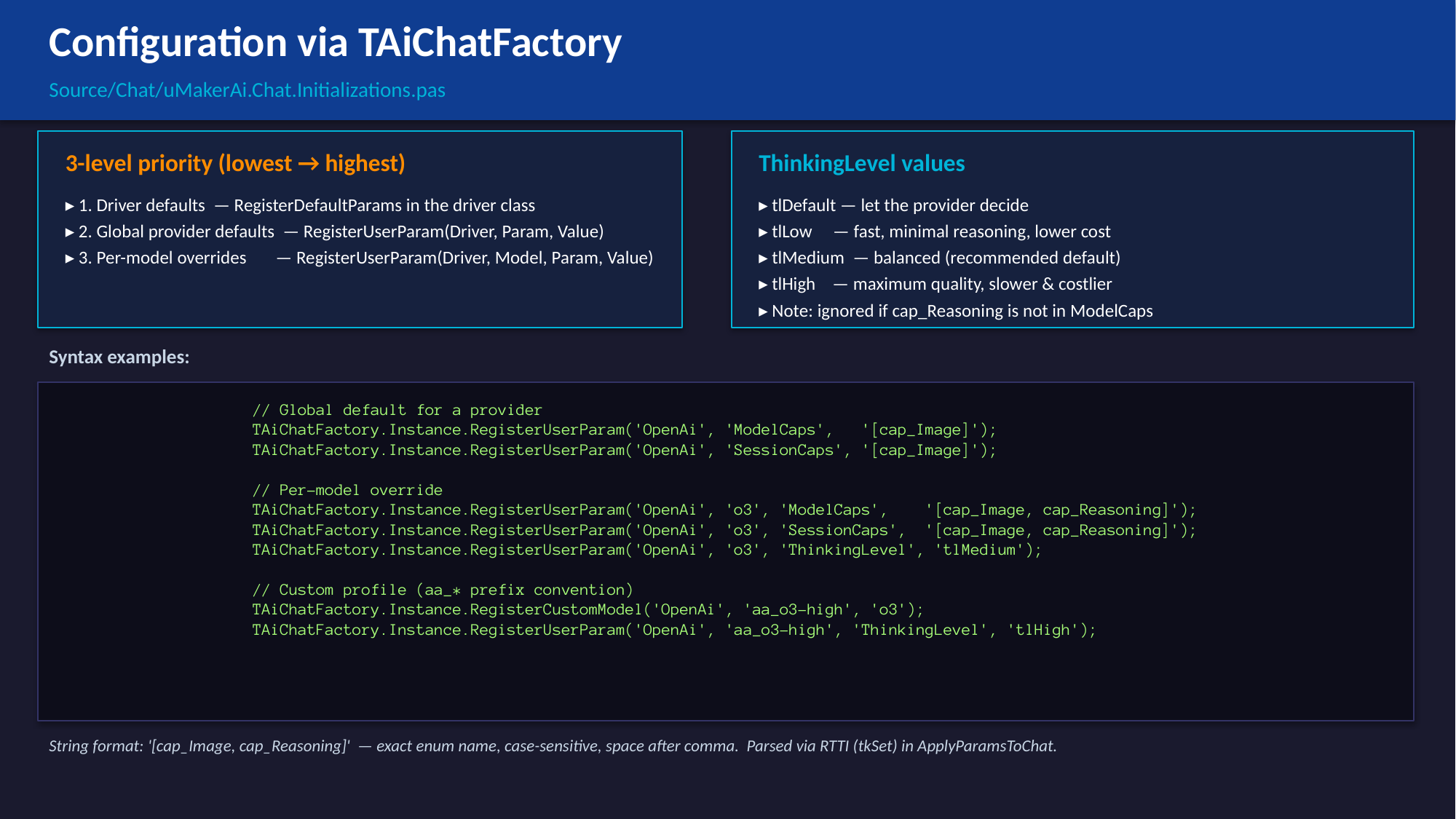

Configuration via TAiChatFactory
Source/Chat/uMakerAi.Chat.Initializations.pas

3-level priority (lowest → highest)
ThinkingLevel values
▸ 1. Driver defaults  — RegisterDefaultParams in the driver class
▸ 2. Global provider defaults  — RegisterUserParam(Driver, Param, Value)
▸ 3. Per-model overrides       — RegisterUserParam(Driver, Model, Param, Value)
▸ tlDefault — let the provider decide
▸ tlLow     — fast, minimal reasoning, lower cost
▸ tlMedium  — balanced (recommended default)
▸ tlHigh    — maximum quality, slower & costlier
▸ Note: ignored if cap_Reasoning is not in ModelCaps
Syntax examples:

// Global default for a provider
TAiChatFactory.Instance.RegisterUserParam('OpenAi', 'ModelCaps',   '[cap_Image]');
TAiChatFactory.Instance.RegisterUserParam('OpenAi', 'SessionCaps', '[cap_Image]');

// Per-model override
TAiChatFactory.Instance.RegisterUserParam('OpenAi', 'o3', 'ModelCaps',    '[cap_Image, cap_Reasoning]');
TAiChatFactory.Instance.RegisterUserParam('OpenAi', 'o3', 'SessionCaps',  '[cap_Image, cap_Reasoning]');
TAiChatFactory.Instance.RegisterUserParam('OpenAi', 'o3', 'ThinkingLevel', 'tlMedium');

// Custom profile (aa_* prefix convention)
TAiChatFactory.Instance.RegisterCustomModel('OpenAi', 'aa_o3-high', 'o3');
TAiChatFactory.Instance.RegisterUserParam('OpenAi', 'aa_o3-high', 'ThinkingLevel', 'tlHigh');
String format: '[cap_Image, cap_Reasoning]'  — exact enum name, case-sensitive, space after comma.  Parsed via RTTI (tkSet) in ApplyParamsToChat.